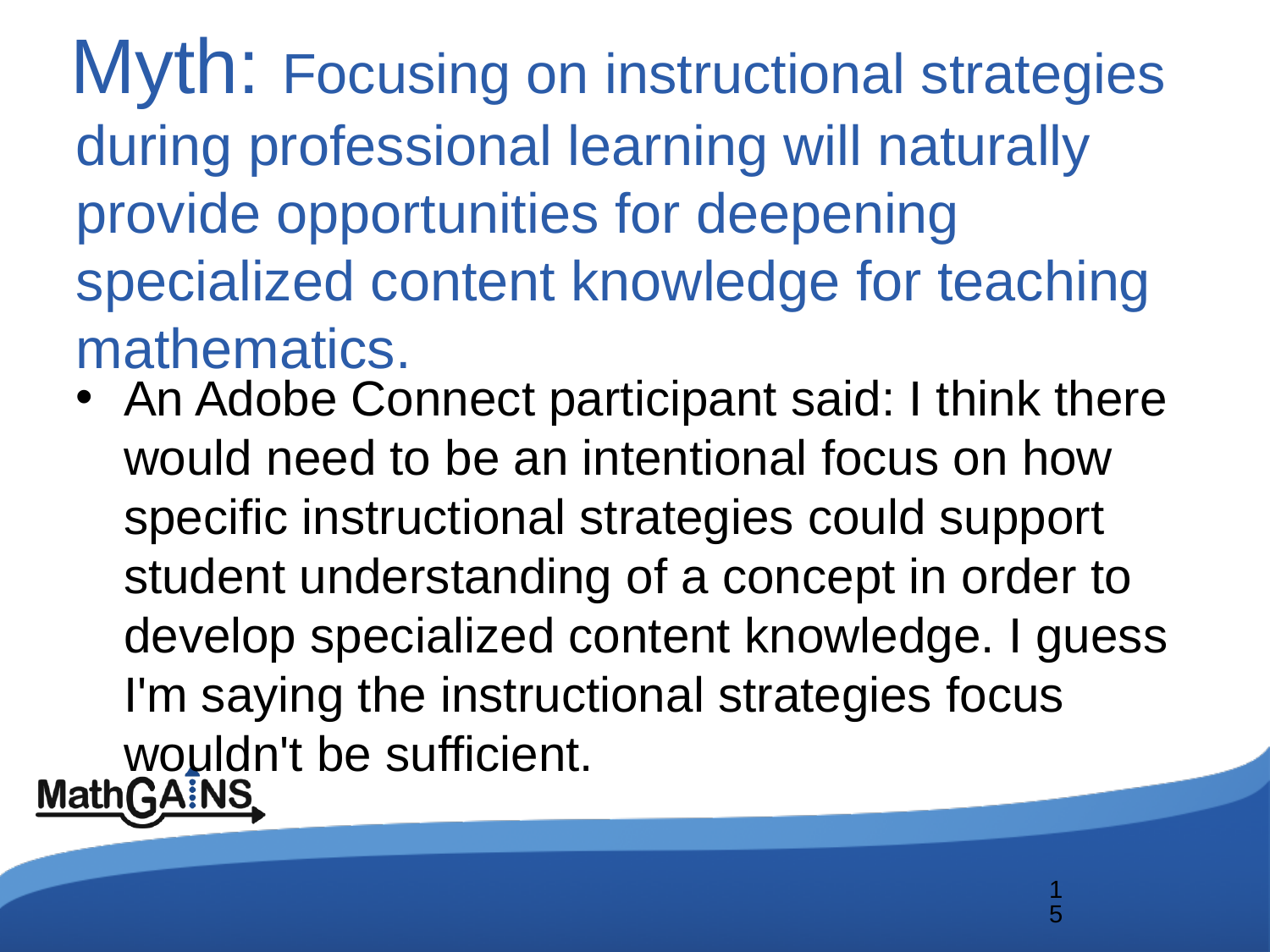

# Myth: Focusing on instructional strategies during professional learning will naturally provide opportunities for deepening specialized content knowledge for teaching mathematics.
An Adobe Connect participant said: I think there would need to be an intentional focus on how specific instructional strategies could support student understanding of a concept in order to develop specialized content knowledge. I guess I'm saying the instructional strategies focus wouldn't be sufficient.

15